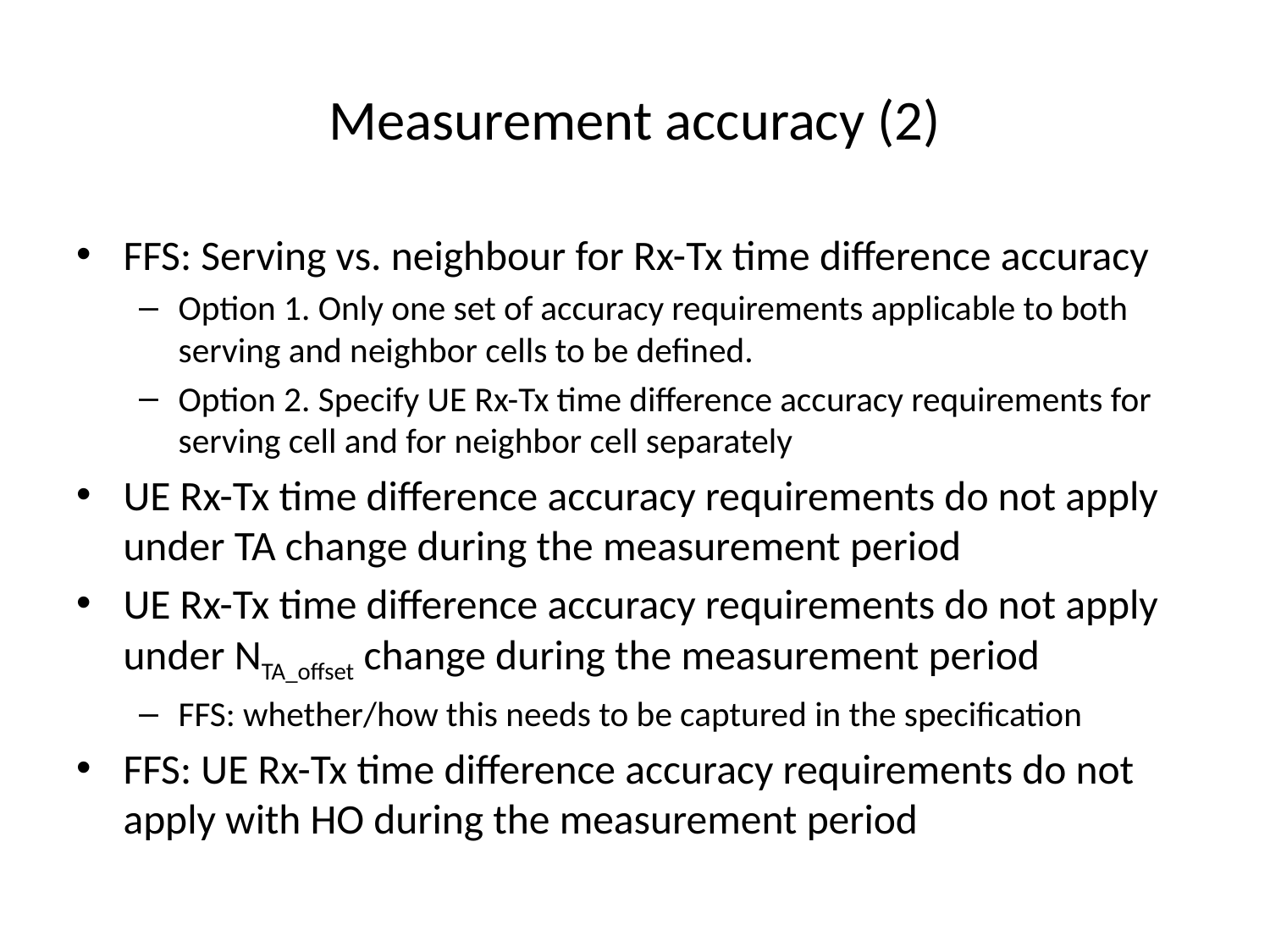

# Measurement accuracy (2)
FFS: Serving vs. neighbour for Rx-Tx time difference accuracy
Option 1. Only one set of accuracy requirements applicable to both serving and neighbor cells to be defined.
Option 2. Specify UE Rx-Tx time difference accuracy requirements for serving cell and for neighbor cell separately
UE Rx-Tx time difference accuracy requirements do not apply under TA change during the measurement period
UE Rx-Tx time difference accuracy requirements do not apply under NTA_offset change during the measurement period
FFS: whether/how this needs to be captured in the specification
FFS: UE Rx-Tx time difference accuracy requirements do not apply with HO during the measurement period